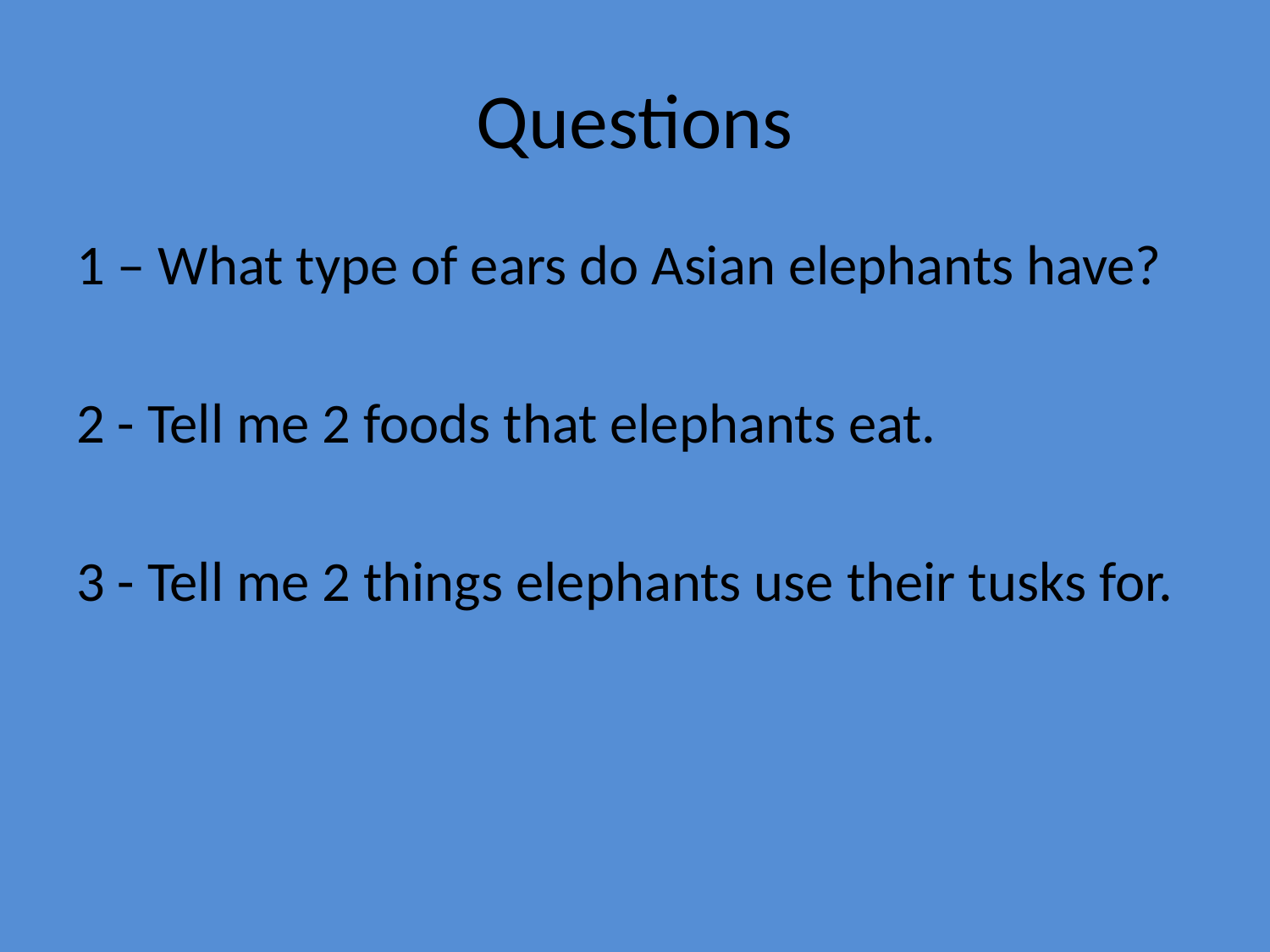

# Questions
1 – What type of ears do Asian elephants have?

2 - Tell me 2 foods that elephants eat.

3 - Tell me 2 things elephants use their tusks for.